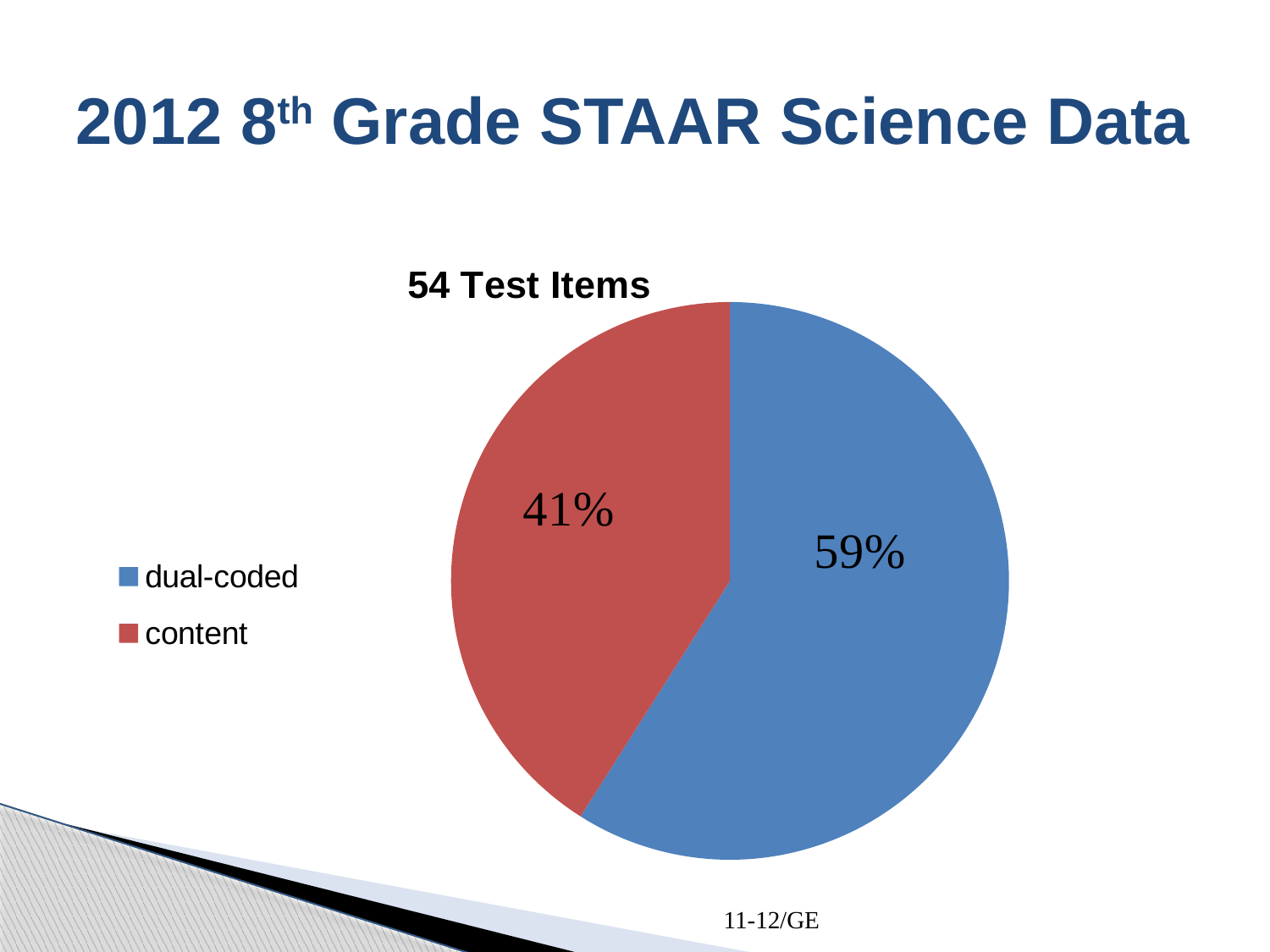

# 2012 8th Grade STAAR Science Data

### Chart:

| Category | 54 Test Items |
|---|---|
| dual-coded | 0.59 |
| content | 0.41 |
11-12/GE